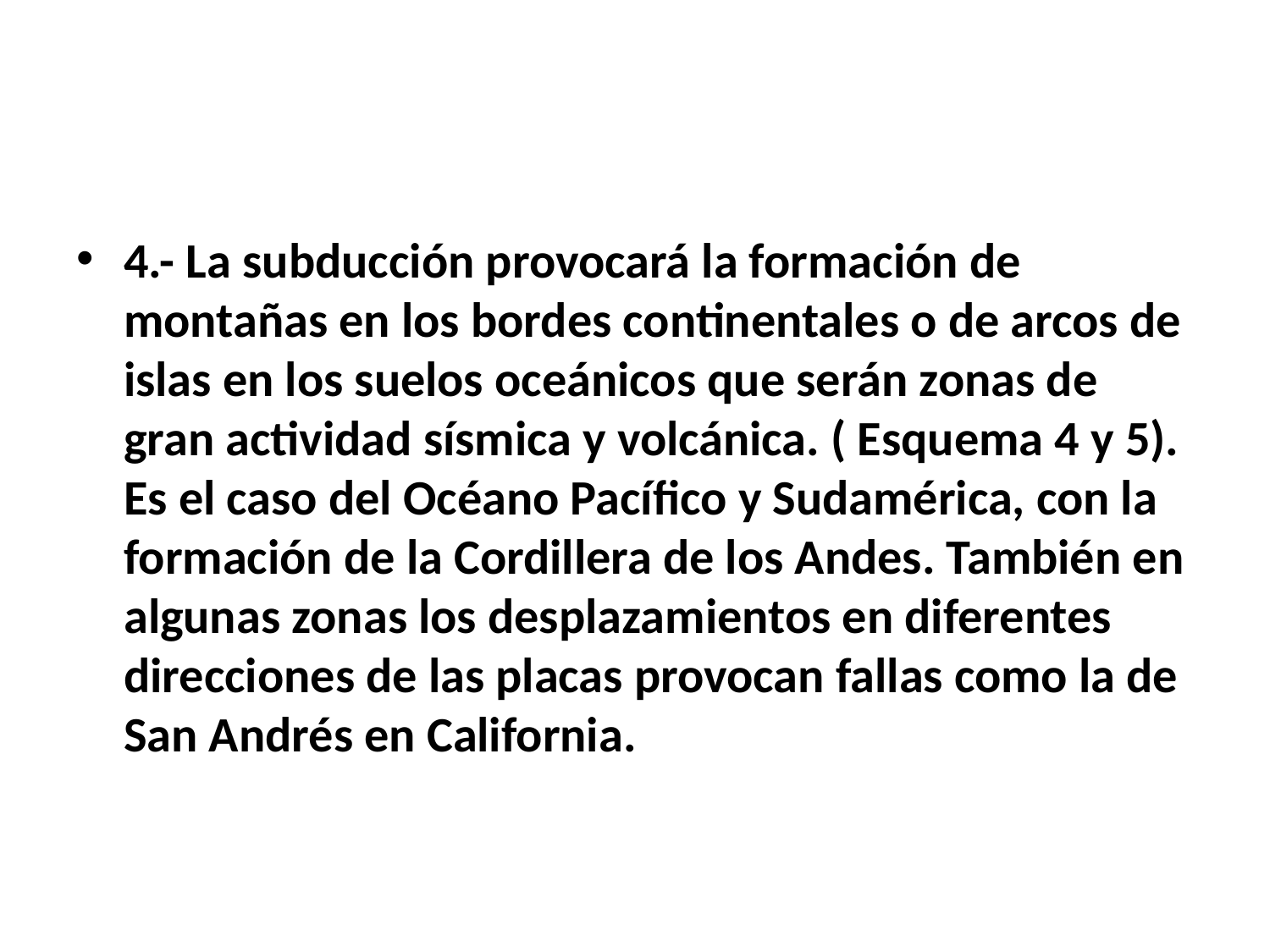

#
4.- La subducción provocará la formación de montañas en los bordes continentales o de arcos de islas en los suelos oceánicos que serán zonas de gran actividad sísmica y volcánica. ( Esquema 4 y 5). Es el caso del Océano Pacífico y Sudamérica, con la formación de la Cordillera de los Andes. También en algunas zonas los desplazamientos en diferentes direcciones de las placas provocan fallas como la de San Andrés en California.